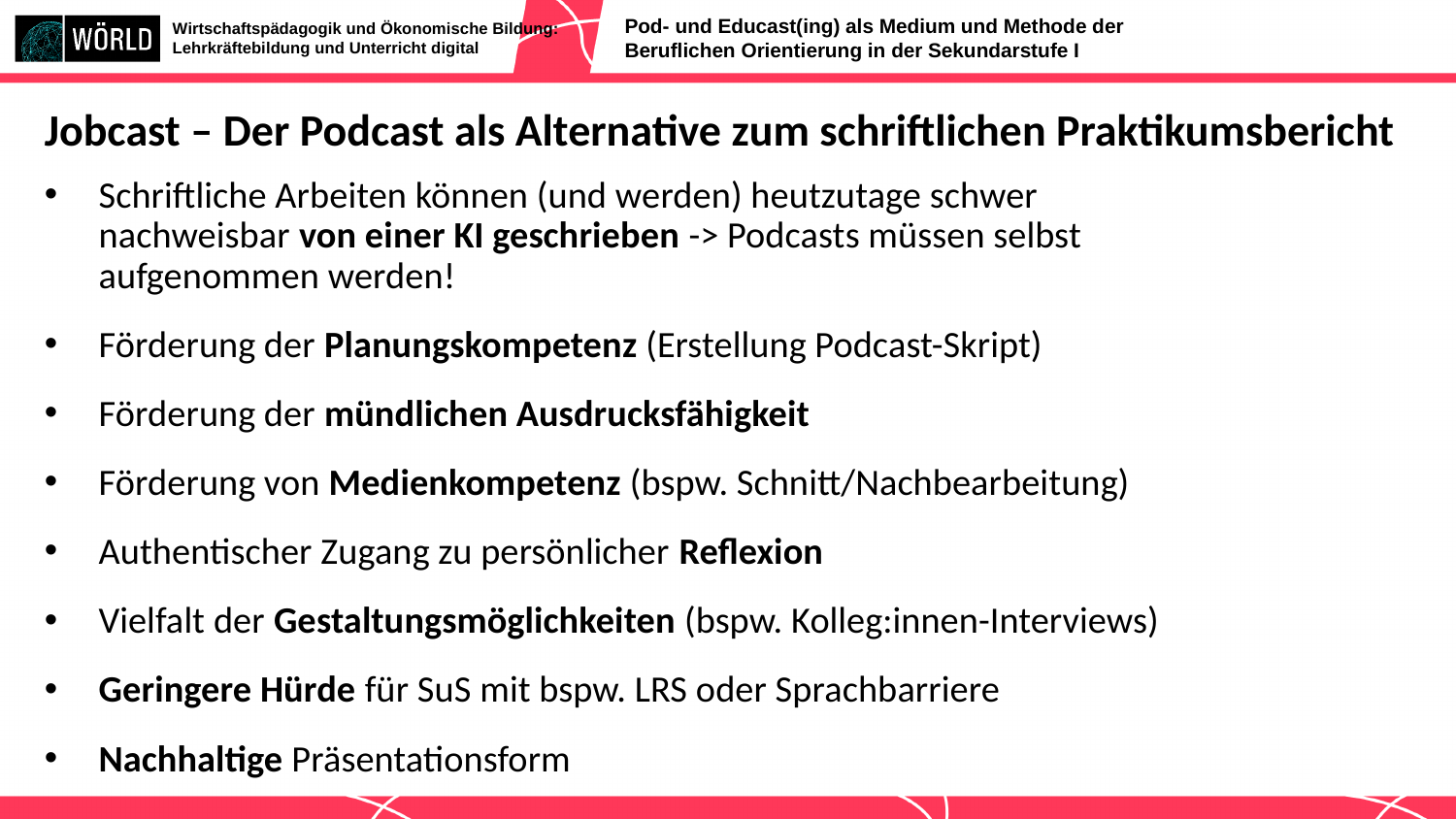

Pod- und Educast(ing) als Medium und Methode der Beruflichen Orientierung in der Sekundarstufe I

Jobcast – Der Podcast als Alternative zum schriftlichen Praktikumsbericht
Schriftliche Arbeiten können (und werden) heutzutage schwer nachweisbar von einer KI geschrieben -> Podcasts müssen selbst aufgenommen werden!
Förderung der Planungskompetenz (Erstellung Podcast-Skript)
Förderung der mündlichen Ausdrucksfähigkeit
Förderung von Medienkompetenz (bspw. Schnitt/Nachbearbeitung)
Authentischer Zugang zu persönlicher Reflexion
Vielfalt der Gestaltungsmöglichkeiten (bspw. Kolleg:innen-Interviews)
Geringere Hürde für SuS mit bspw. LRS oder Sprachbarriere
Nachhaltige Präsentationsform